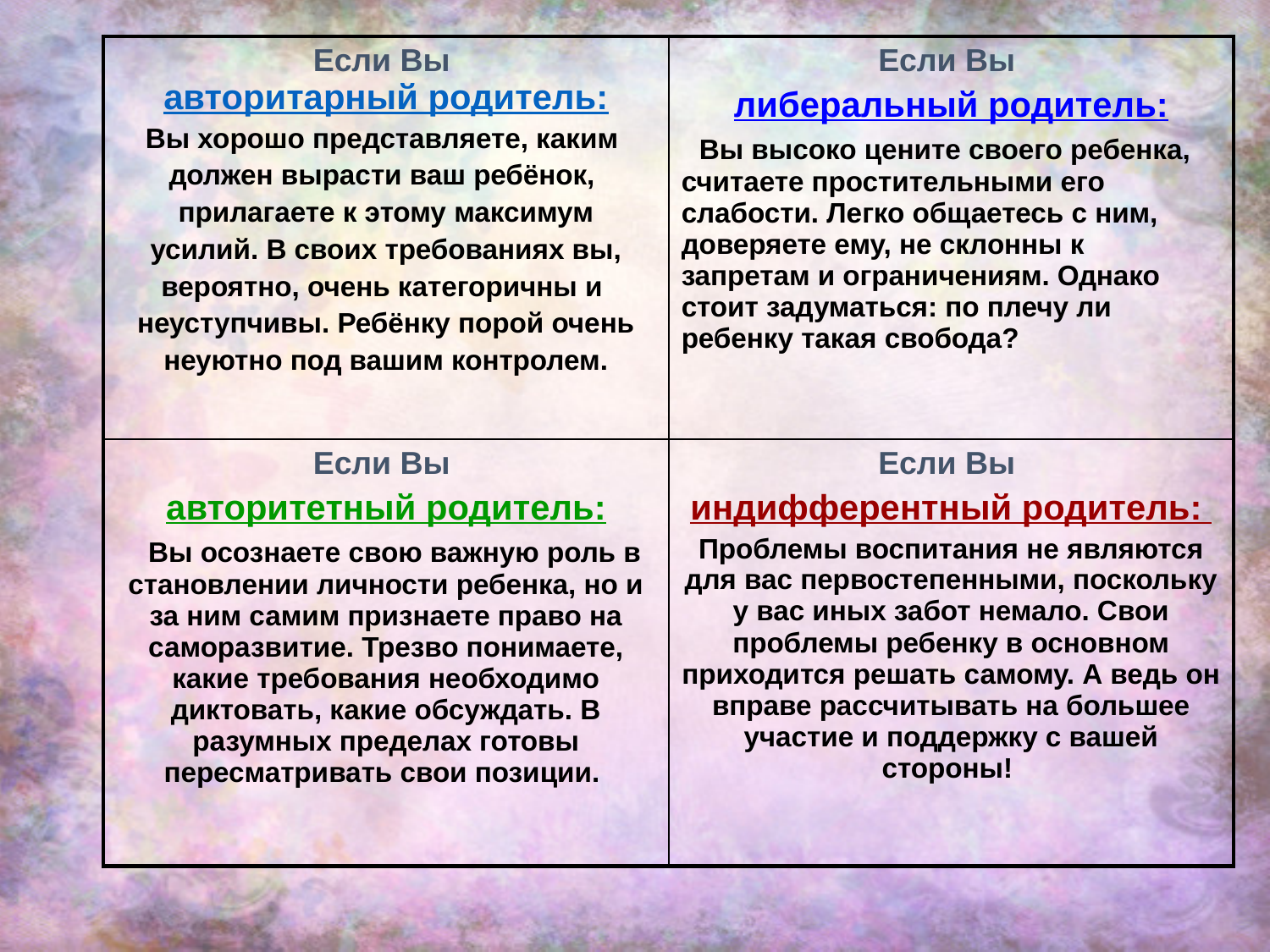

| Если Вы авторитарный родитель: Вы хорошо представляете, каким должен вырасти ваш ребёнок, прилагаете к этому максимум усилий. В своих требованиях вы, вероятно, очень категоричны и неуступчивы. Ребёнку порой очень неуютно под вашим контролем. | Если Вы либеральный родитель: Вы высоко цените своего ребенка, считаете простительными его слабости. Легко общаетесь с ним, доверяете ему, не склонны к запретам и ограничениям. Однако стоит задуматься: по плечу ли ребенку такая свобода? |
| --- | --- |
| Если Вы авторитетный родитель: Вы осознаете свою важную роль в становлении личности ребенка, но и за ним самим признаете право на саморазвитие. Трезво понимаете, какие требования необходимо диктовать, какие обсуждать. В разумных пределах готовы пересматривать свои позиции. | Если Вы индифферентный родитель: Проблемы воспитания не являются для вас первостепенными, поскольку у вас иных забот немало. Свои проблемы ребенку в основном приходится решать самому. А ведь он вправе рассчитывать на большее участие и поддержку с вашей стороны! |